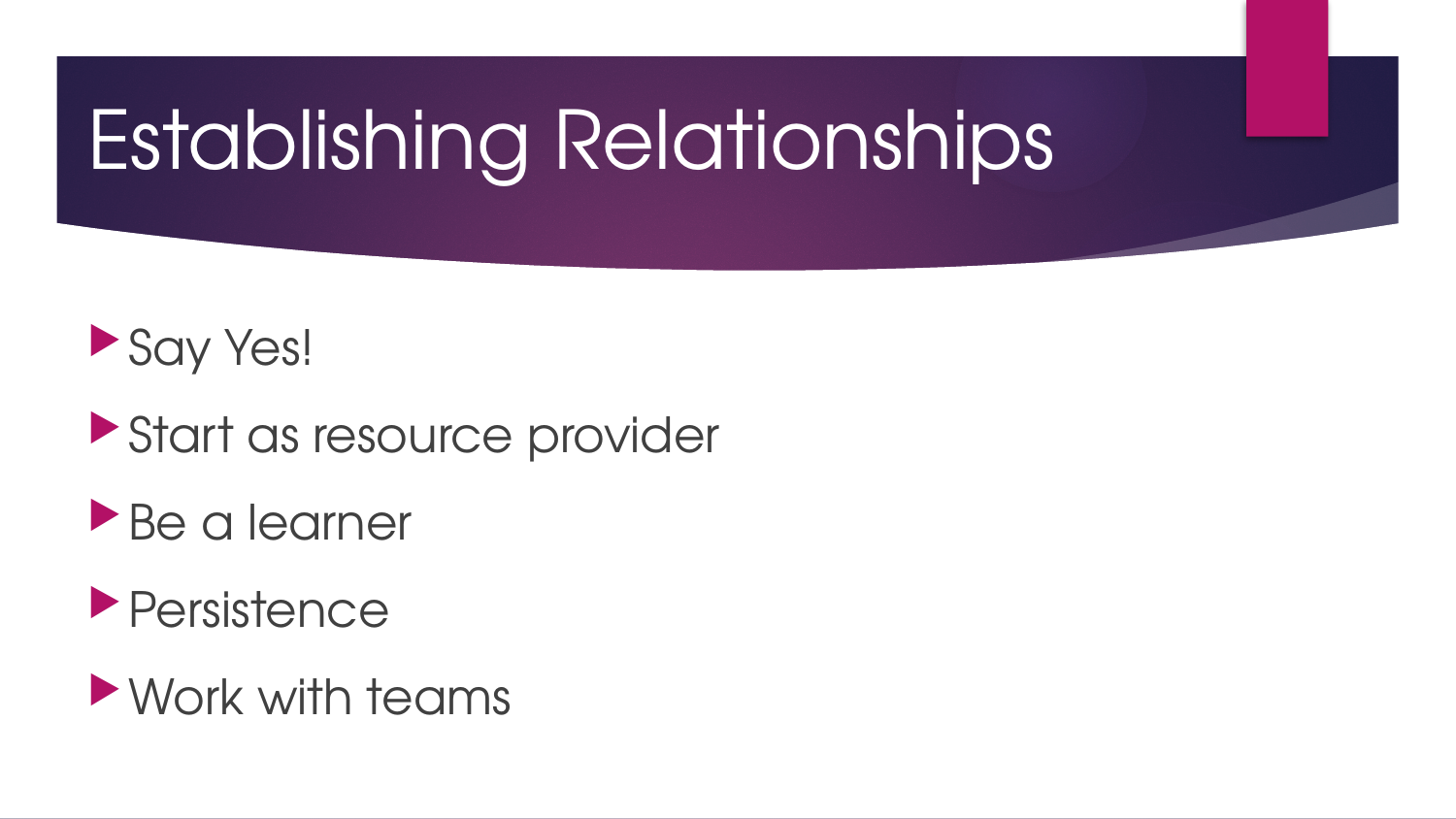

# Establishing Relationships
Say Yes!
Start as resource provider
Be a learner
Persistence
Work with teams